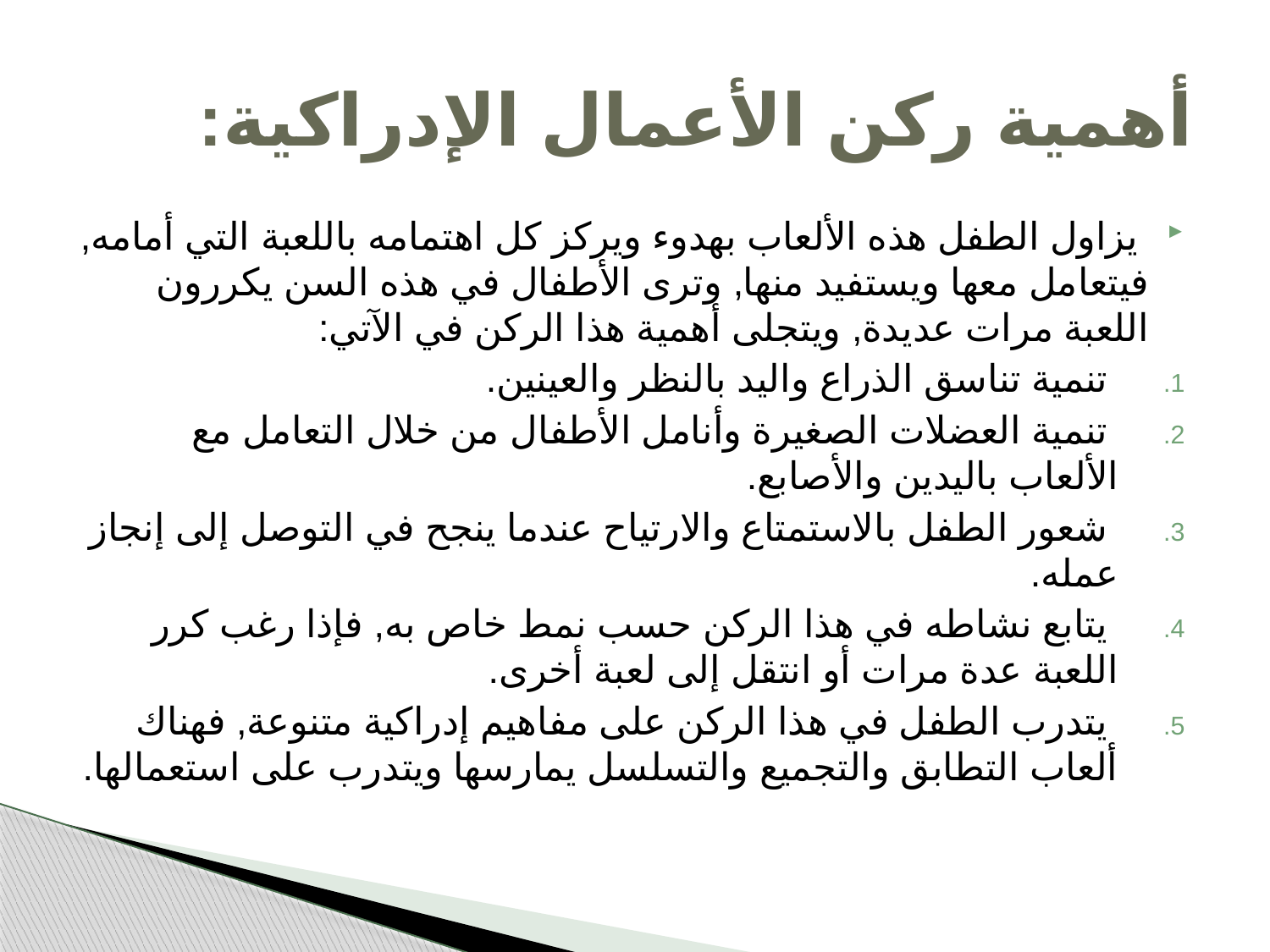

# أهمية ركن الأعمال الإدراكية:
 يزاول الطفل هذه الألعاب بهدوء ويركز كل اهتمامه باللعبة التي أمامه, فيتعامل معها ويستفيد منها, وترى الأطفال في هذه السن يكررون اللعبة مرات عديدة, ويتجلى أهمية هذا الركن في الآتي:
 تنمية تناسق الذراع واليد بالنظر والعينين.
 تنمية العضلات الصغيرة وأنامل الأطفال من خلال التعامل مع الألعاب باليدين والأصابع.
 شعور الطفل بالاستمتاع والارتياح عندما ينجح في التوصل إلى إنجاز عمله.
 يتابع نشاطه في هذا الركن حسب نمط خاص به, فإذا رغب كرر اللعبة عدة مرات أو انتقل إلى لعبة أخرى.
 يتدرب الطفل في هذا الركن على مفاهيم إدراكية متنوعة, فهناك ألعاب التطابق والتجميع والتسلسل يمارسها ويتدرب على استعمالها.